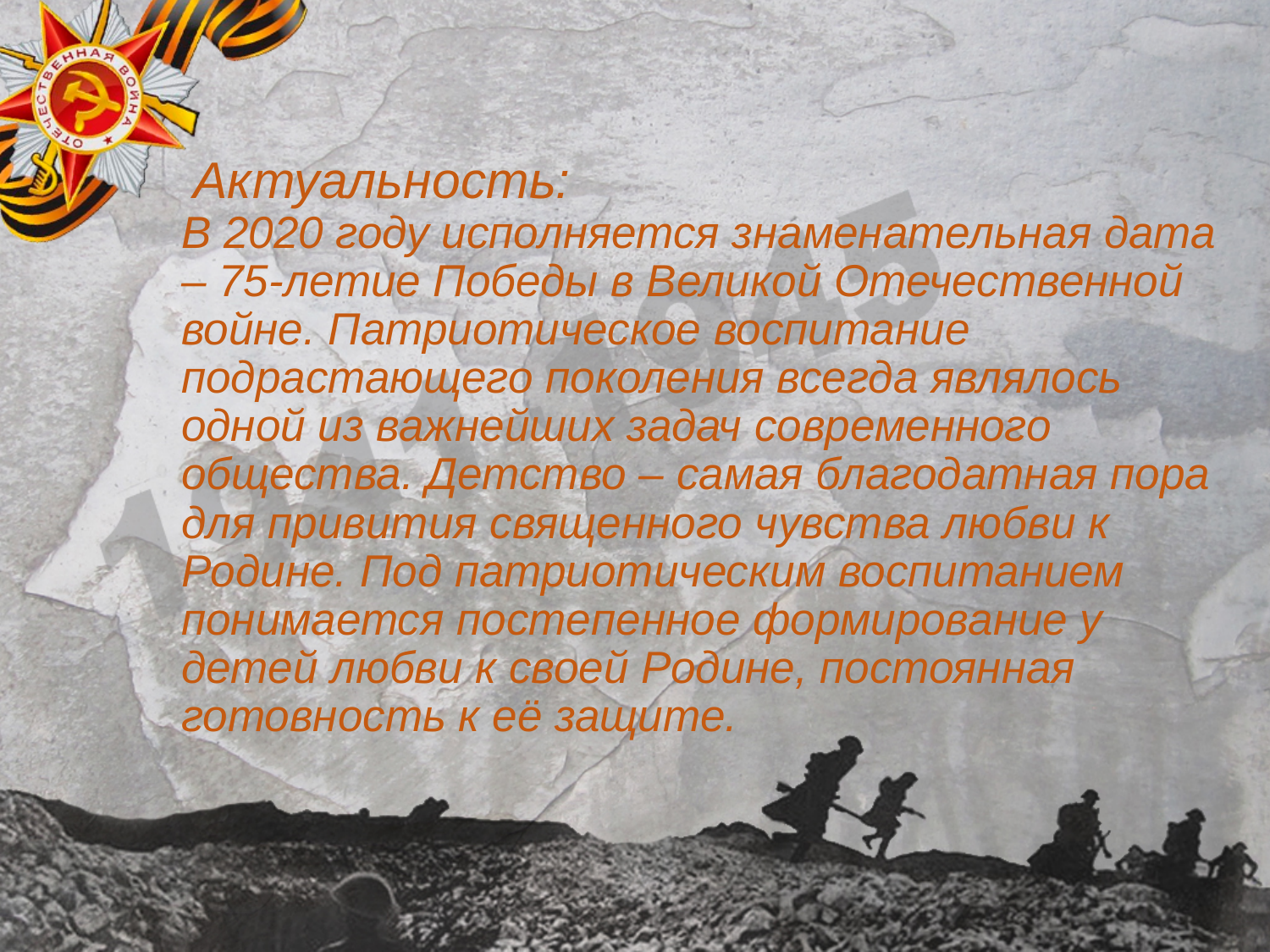

Актуальность:
В 2020 году исполняется знаменательная дата – 75-летие Победы в Великой Отечественной войне. Патриотическое воспитание подрастающего поколения всегда являлось одной из важнейших задач современного общества. Детство – самая благодатная пора для привития священного чувства любви к Родине. Под патриотическим воспитанием понимается постепенное формирование у детей любви к своей Родине, постоянная готовность к её защите.